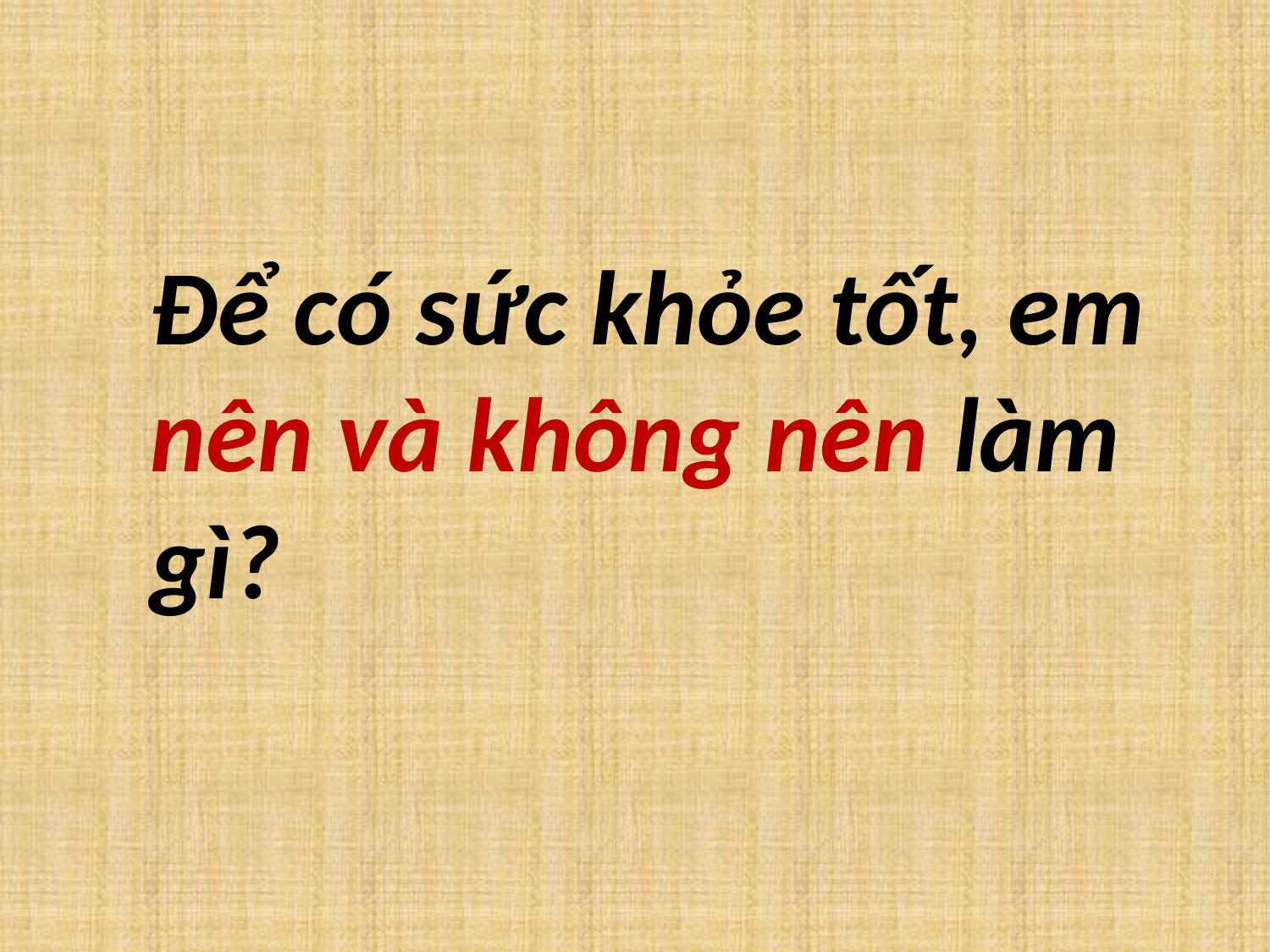

Để có sức khỏe tốt, em nên và không nên làm gì?